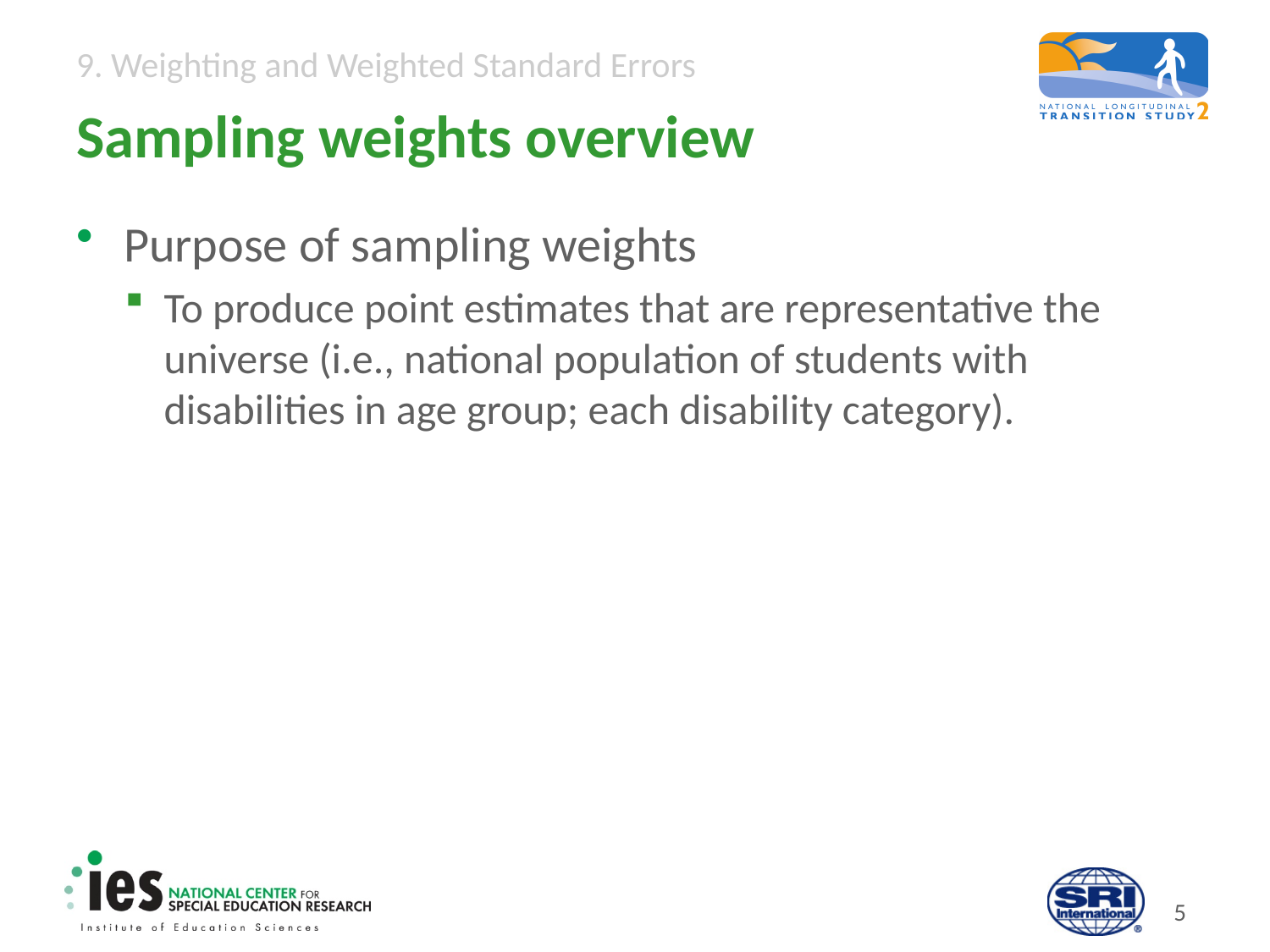

# Sampling weights overview
Purpose of sampling weights
To produce point estimates that are representative the universe (i.e., national population of students with disabilities in age group; each disability category).
5